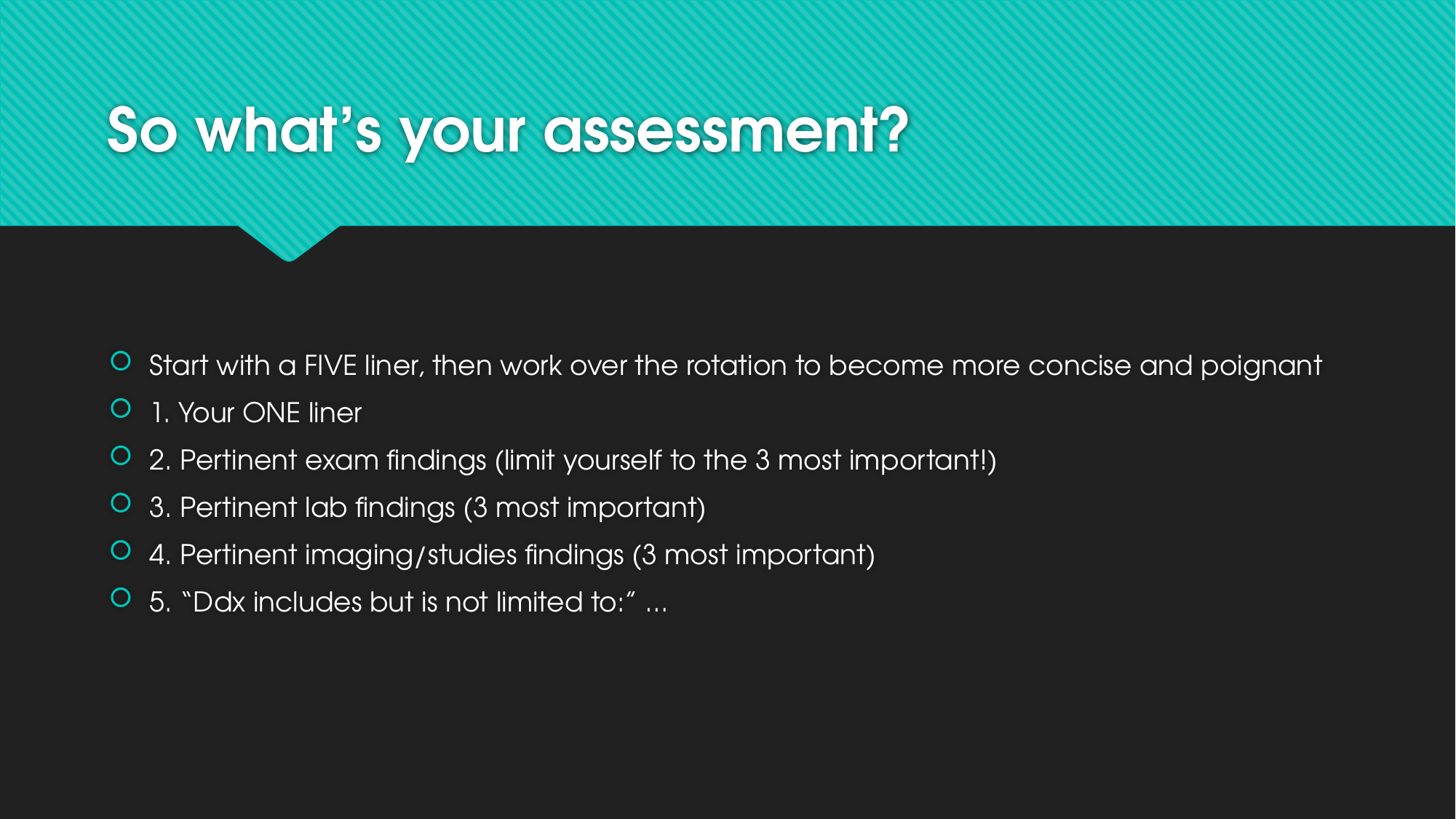

# So what’s your assessment?
Start with a FIVE liner, then work over the rotation to become more concise and poignant
1. Your ONE liner
2. Pertinent exam findings (limit yourself to the 3 most important!)
3. Pertinent lab findings (3 most important)
4. Pertinent imaging/studies findings (3 most important)
5. “Ddx includes but is not limited to:” …